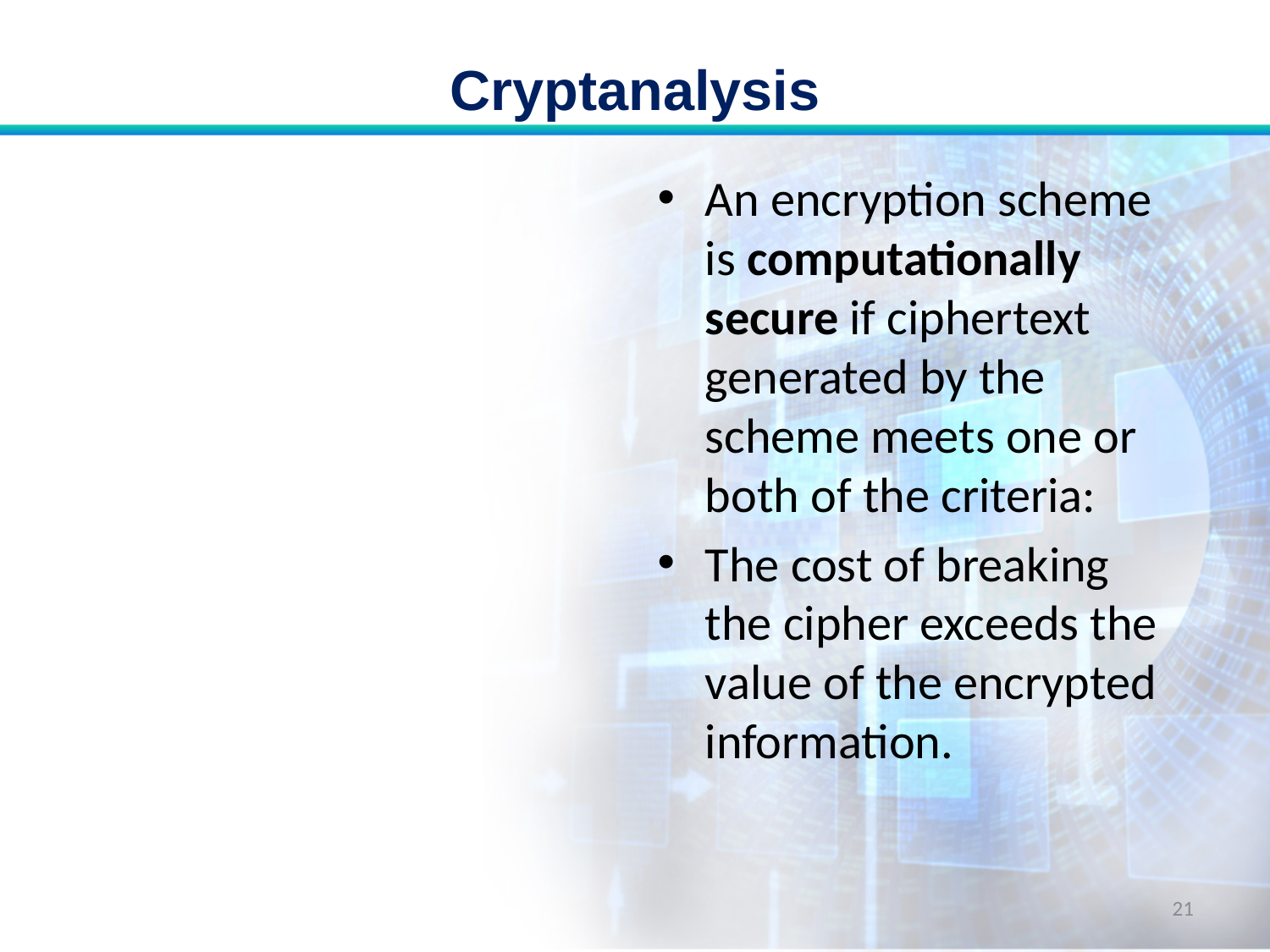

# Cryptanalysis
An encryption scheme is computationally secure if ciphertext generated by the scheme meets one or both of the criteria:
The cost of breaking the cipher exceeds the value of the encrypted information.
21